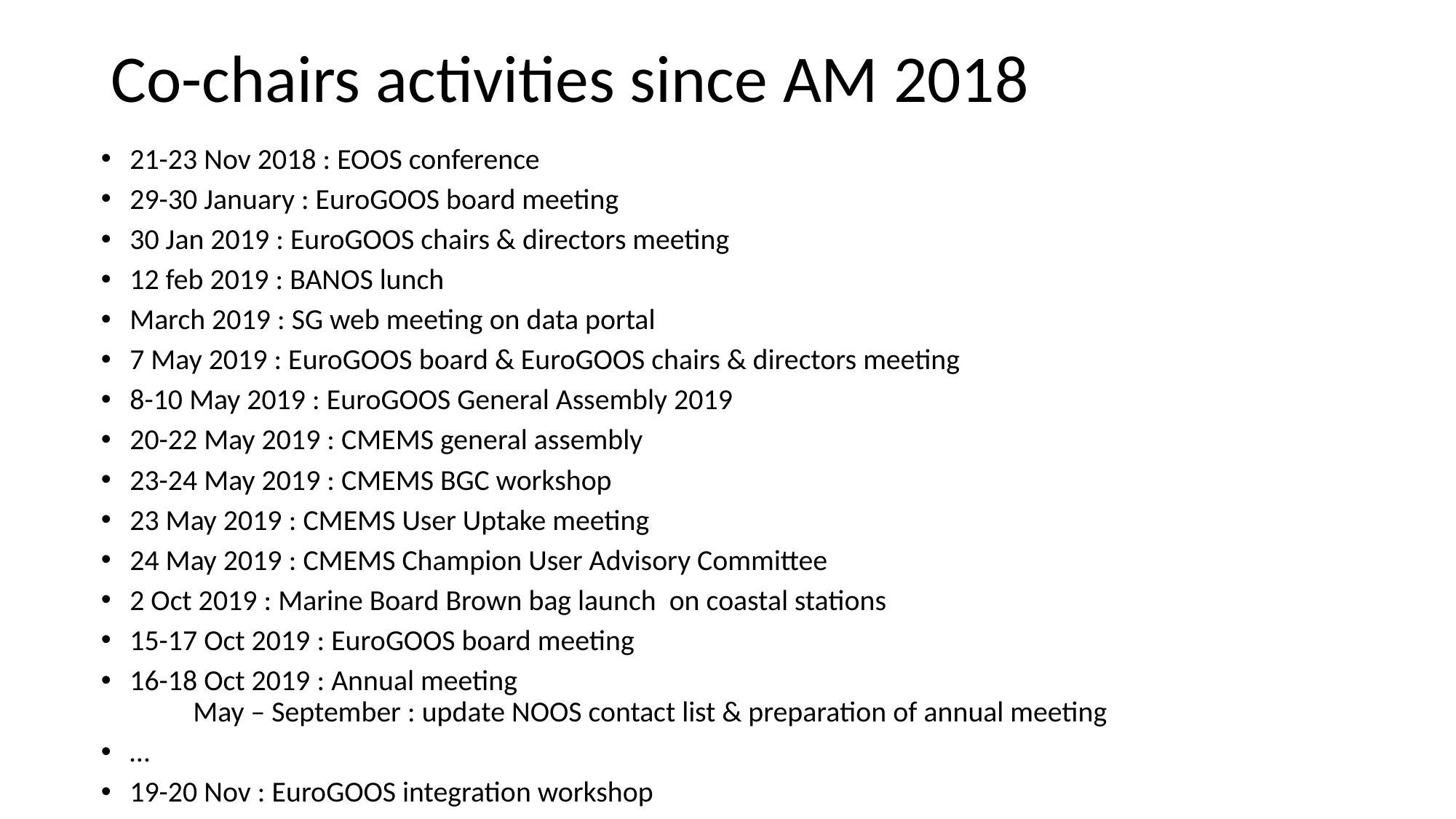

# Co-chairs activities since AM 2018
21-23 Nov 2018 : EOOS conference
29-30 January : EuroGOOS board meeting
30 Jan 2019 : EuroGOOS chairs & directors meeting
12 feb 2019 : BANOS lunch
March 2019 : SG web meeting on data portal
7 May 2019 : EuroGOOS board & EuroGOOS chairs & directors meeting
8-10 May 2019 : EuroGOOS General Assembly 2019
20-22 May 2019 : CMEMS general assembly
23-24 May 2019 : CMEMS BGC workshop
23 May 2019 : CMEMS User Uptake meeting
24 May 2019 : CMEMS Champion User Advisory Committee
2 Oct 2019 : Marine Board Brown bag launch  on coastal stations
15-17 Oct 2019 : EuroGOOS board meeting
16-18 Oct 2019 : Annual meeting
	May – September : update NOOS contact list & preparation of annual meeting
…
19-20 Nov : EuroGOOS integration workshop